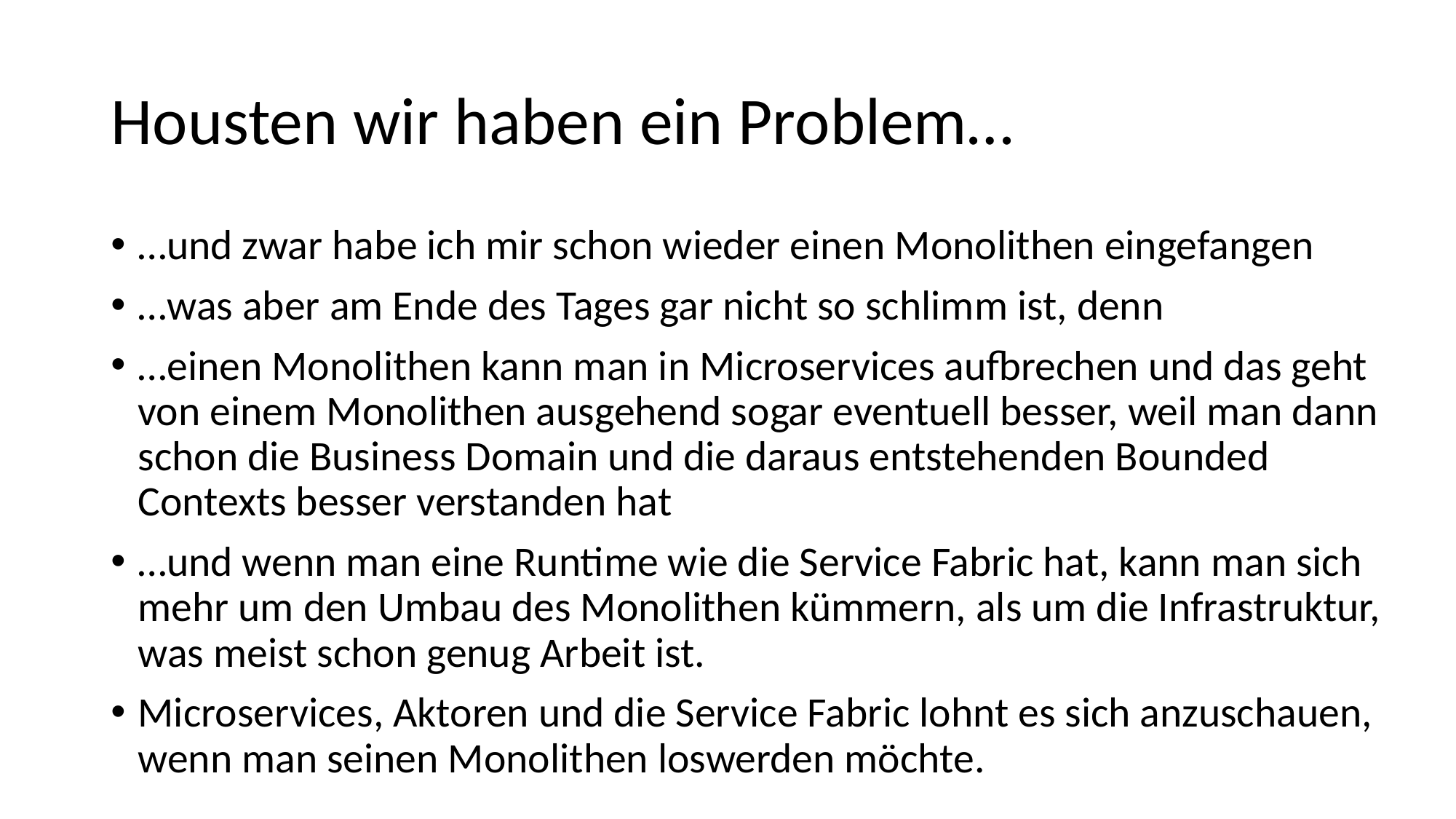

# Housten wir haben ein Problem…
…und zwar habe ich mir schon wieder einen Monolithen eingefangen
…was aber am Ende des Tages gar nicht so schlimm ist, denn
…einen Monolithen kann man in Microservices aufbrechen und das geht von einem Monolithen ausgehend sogar eventuell besser, weil man dann schon die Business Domain und die daraus entstehenden Bounded Contexts besser verstanden hat
…und wenn man eine Runtime wie die Service Fabric hat, kann man sich mehr um den Umbau des Monolithen kümmern, als um die Infrastruktur, was meist schon genug Arbeit ist.
Microservices, Aktoren und die Service Fabric lohnt es sich anzuschauen, wenn man seinen Monolithen loswerden möchte.